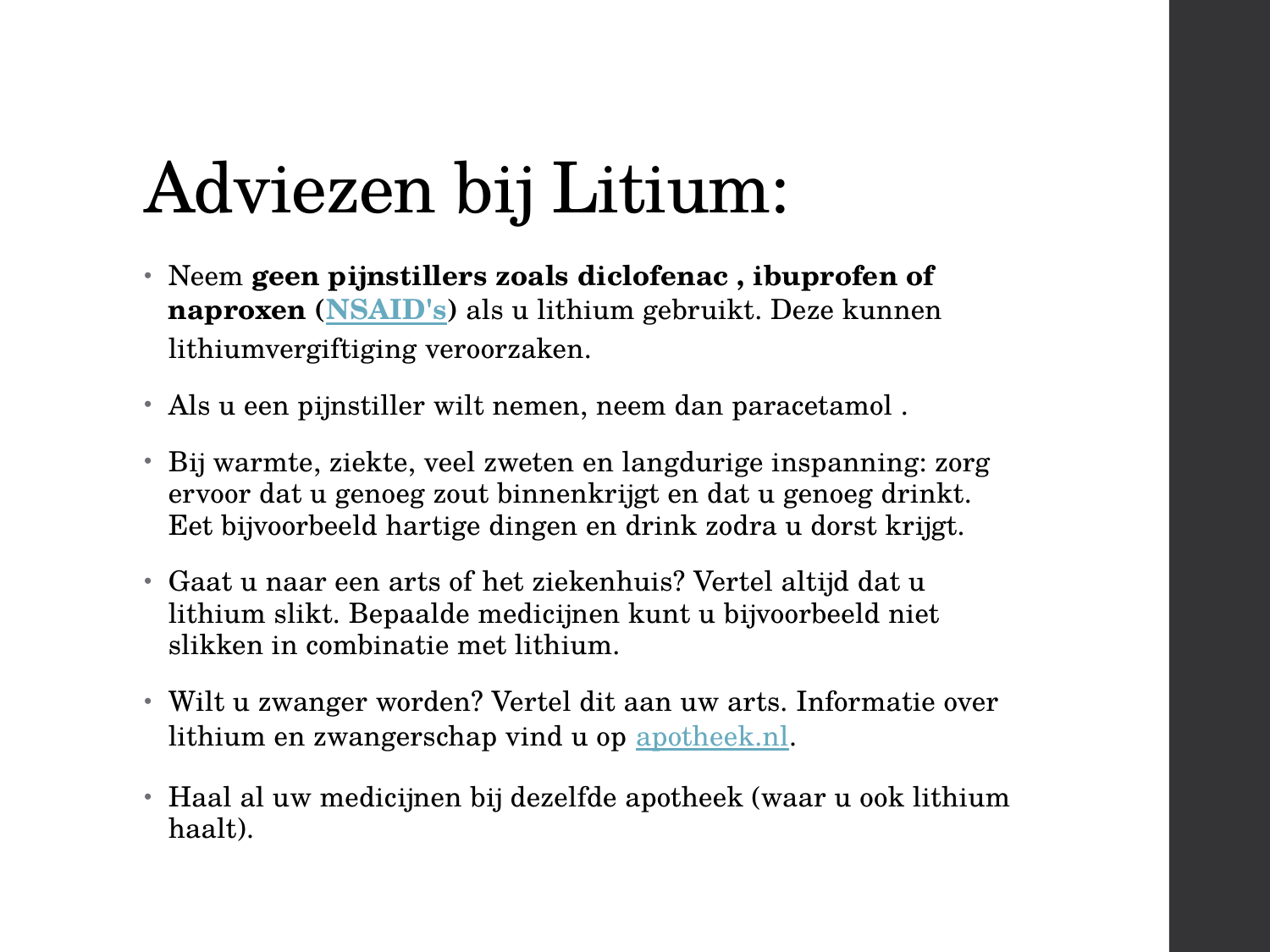

# Adviezen bij Litium:
Neem geen pijnstillers zoals diclofenac , ibuprofen of naproxen (NSAID's) als u lithium gebruikt. Deze kunnen lithiumvergiftiging veroorzaken.
Als u een pijnstiller wilt nemen, neem dan paracetamol .
Bij warmte, ziekte, veel zweten en langdurige inspanning: zorg ervoor dat u genoeg zout binnenkrijgt en dat u genoeg drinkt. Eet bijvoorbeeld hartige dingen en drink zodra u dorst krijgt.
Gaat u naar een arts of het ziekenhuis? Vertel altijd dat u lithium slikt. Bepaalde medicijnen kunt u bijvoorbeeld niet slikken in combinatie met lithium.
Wilt u zwanger worden? Vertel dit aan uw arts. Informatie over lithium en zwangerschap vind u op apotheek.nl.
Haal al uw medicijnen bij dezelfde apotheek (waar u ook lithium haalt).